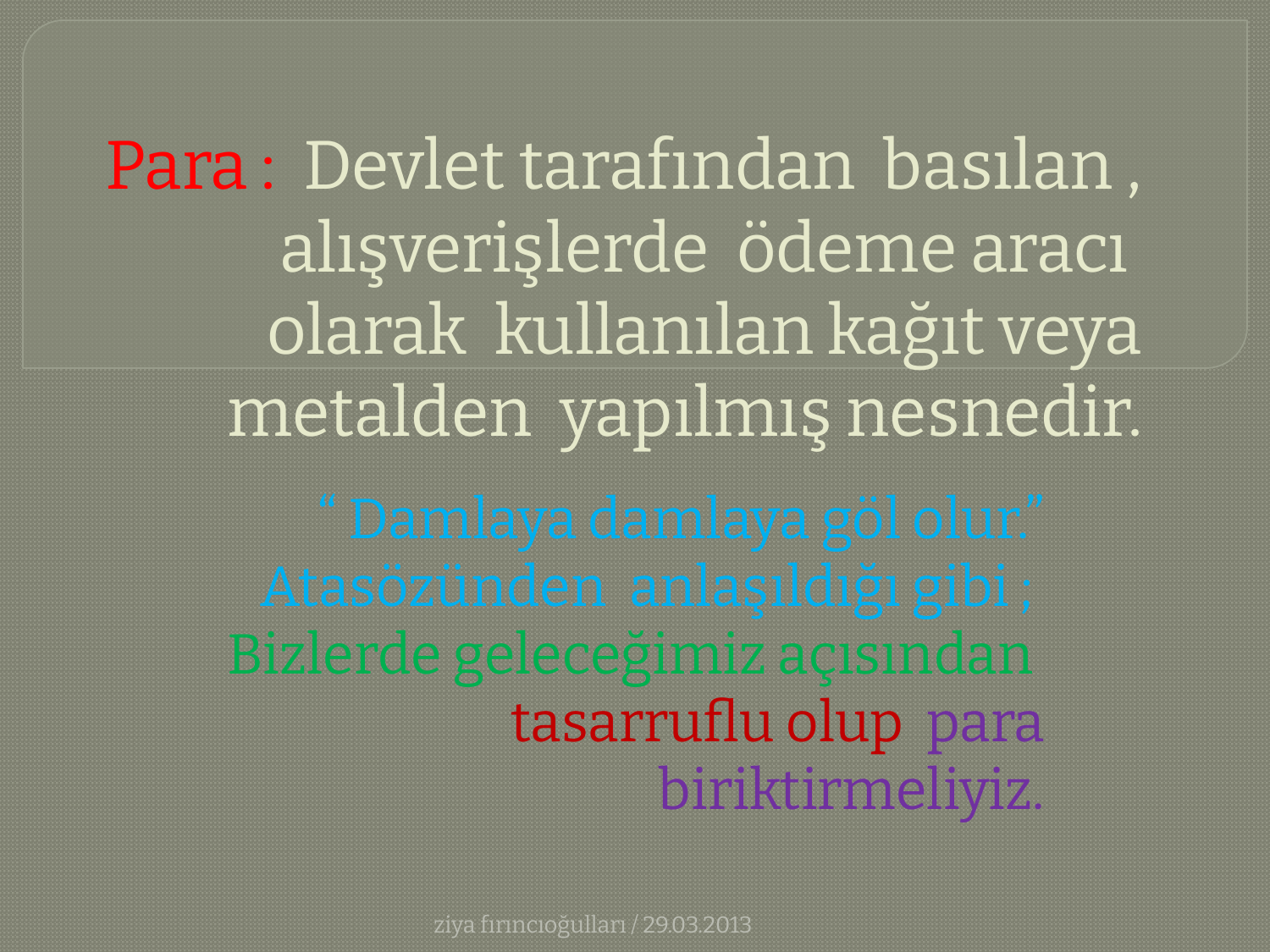

# Para :  Devlet tarafından  basılan ,  alışverişlerde  ödeme aracı  olarak  kullanılan kağıt veya metalden  yapılmış nesnedir.
“ Damlaya damlaya göl olur.”
Atasözünden  anlaşıldığı gibi ;
Bizlerde geleceğimiz açısından  tasarruflu olup  para biriktirmeliyiz.

ziya fırıncıoğulları / 29.03.2013